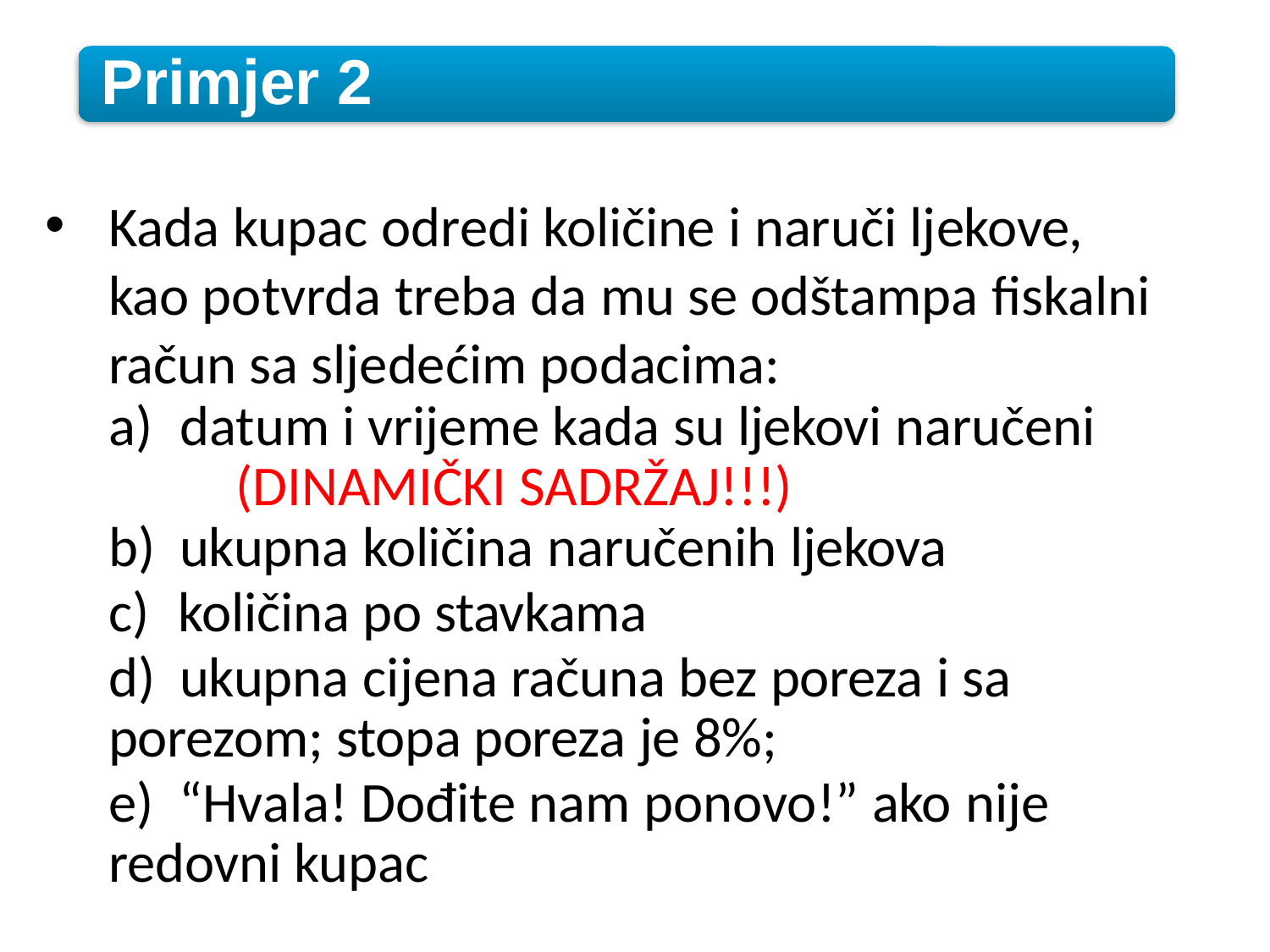

Primjer 2
Kada kupac odredi količine i naruči ljekove, kao potvrda treba da mu se odštampa fiskalni račun sa sljedećim podacima:
datum i vrijeme kada su ljekovi naručeni
	(DINAMIČKI SADRŽAJ!!!)
b) ukupna količina naručenih ljekova
c) količina po stavkama
d) ukupna cijena računa bez poreza i sa porezom; stopa poreza je 8%;
e) “Hvala! Dođite nam ponovo!” ako nije redovni kupac
0